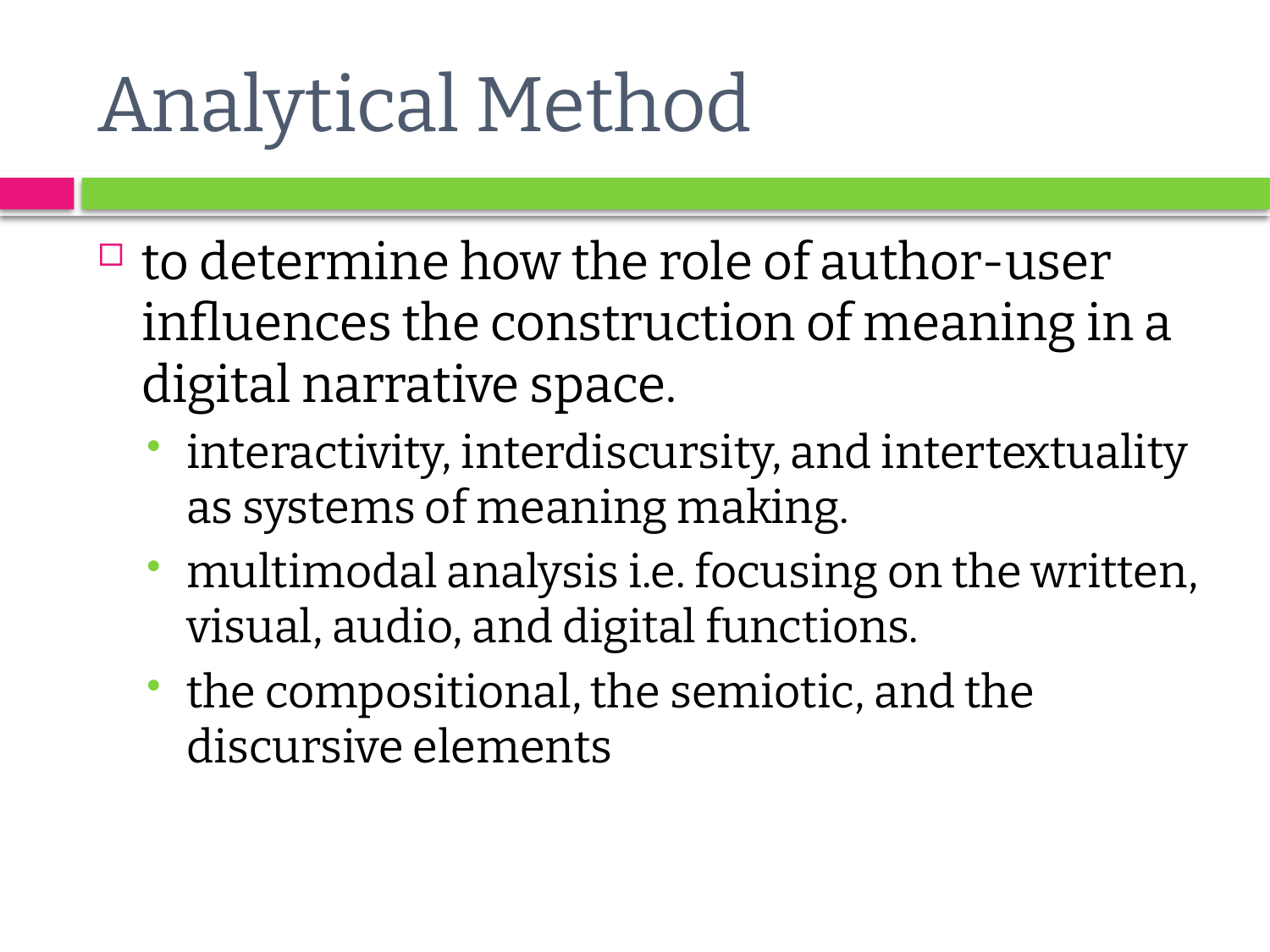

# Analytical Method
to determine how the role of author-user influences the construction of meaning in a digital narrative space.
interactivity, interdiscursity, and intertextuality as systems of meaning making.
multimodal analysis i.e. focusing on the written, visual, audio, and digital functions.
the compositional, the semiotic, and the discursive elements